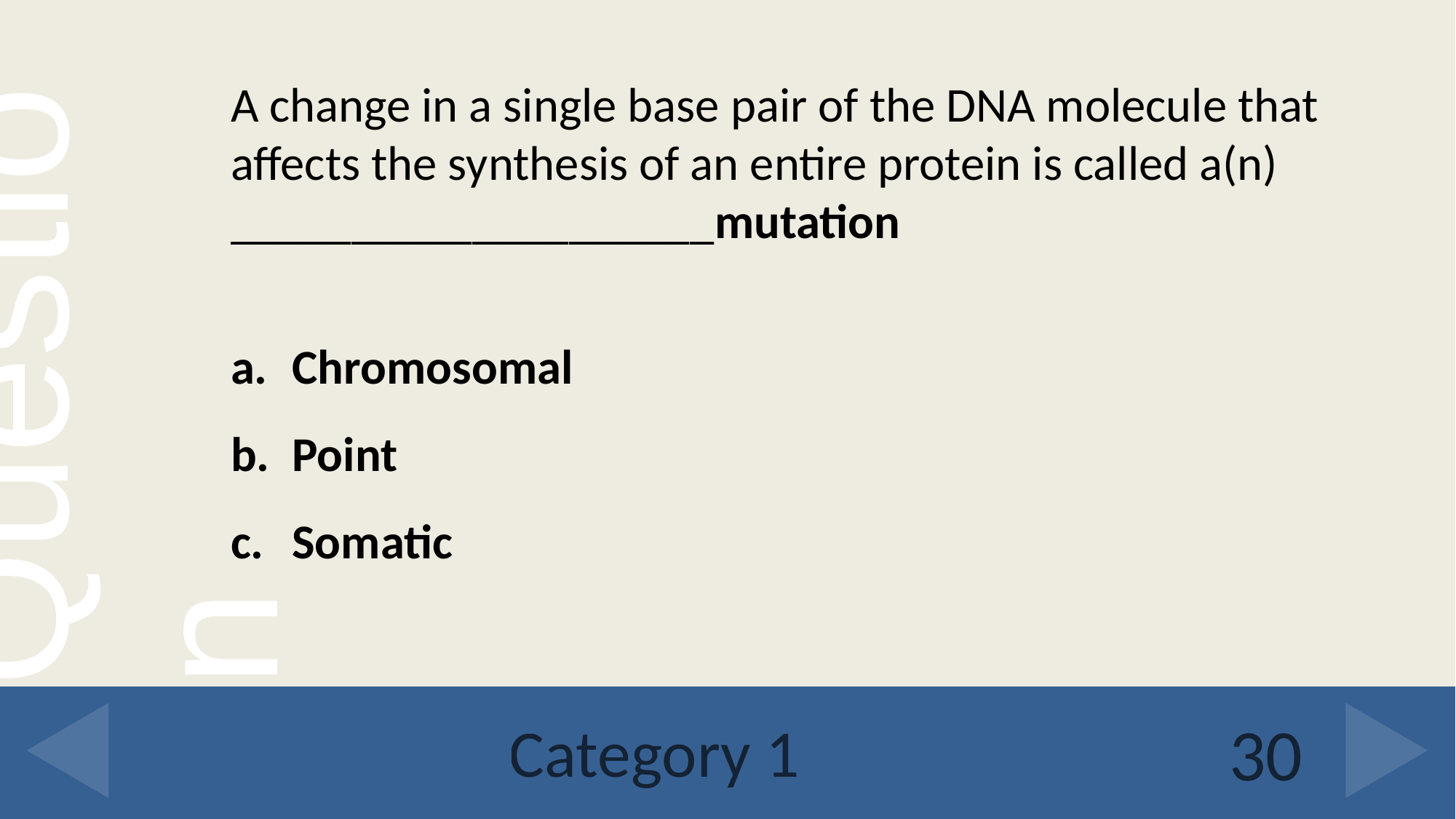

A change in a single base pair of the DNA molecule that affects the synthesis of an entire protein is called a(n) ____________________mutation

Chromosomal
Point
Somatic

# Category 1
30